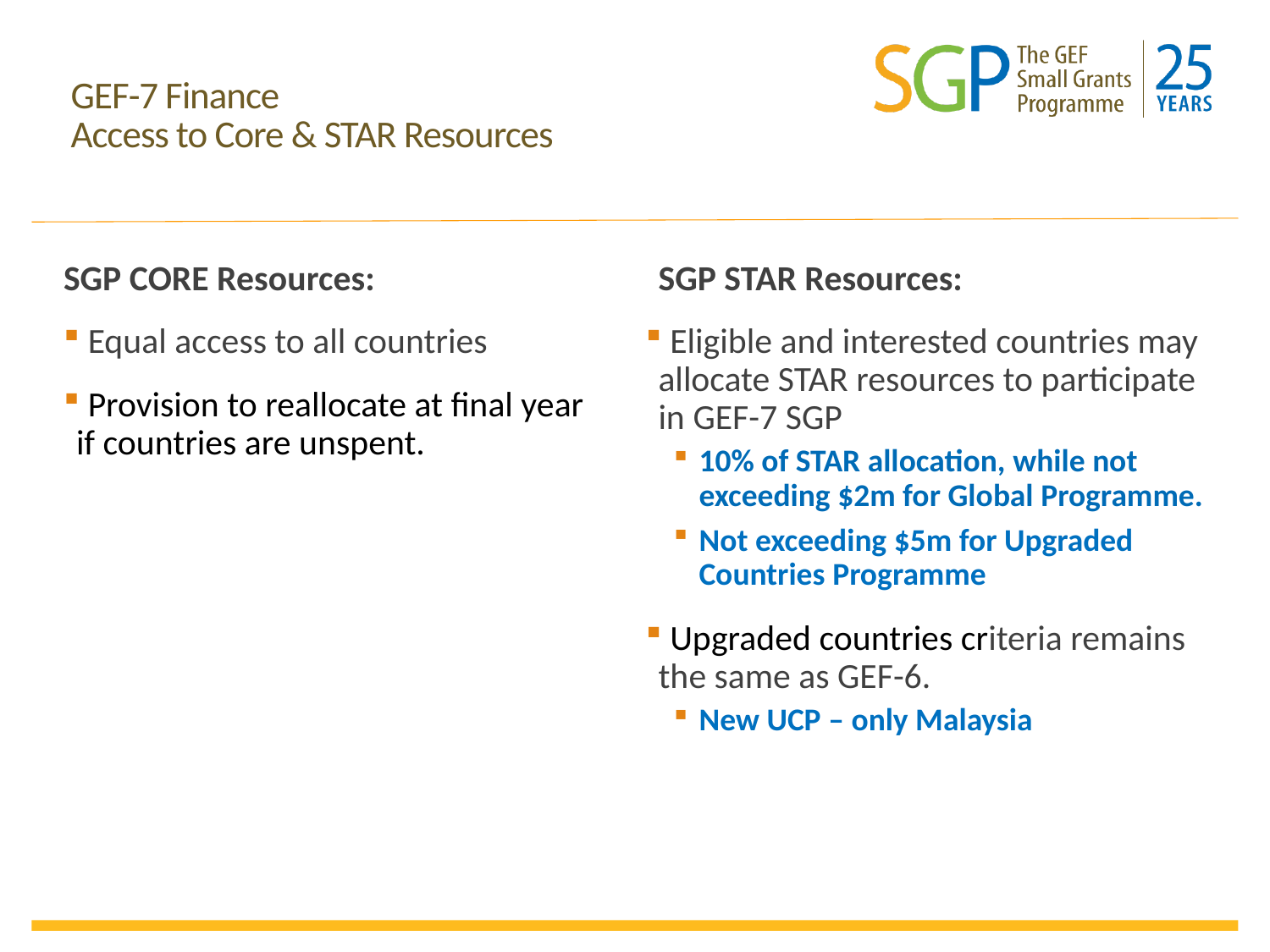

# GEF-7 Finance Access to Core & STAR Resources
SGP CORE Resources:
 Equal access to all countries
 Provision to reallocate at final year if countries are unspent.

SGP STAR Resources:
 Eligible and interested countries may allocate STAR resources to participate in GEF-7 SGP
10% of STAR allocation, while not exceeding $2m for Global Programme.
Not exceeding $5m for Upgraded Countries Programme
 Upgraded countries criteria remains the same as GEF-6.
New UCP – only Malaysia